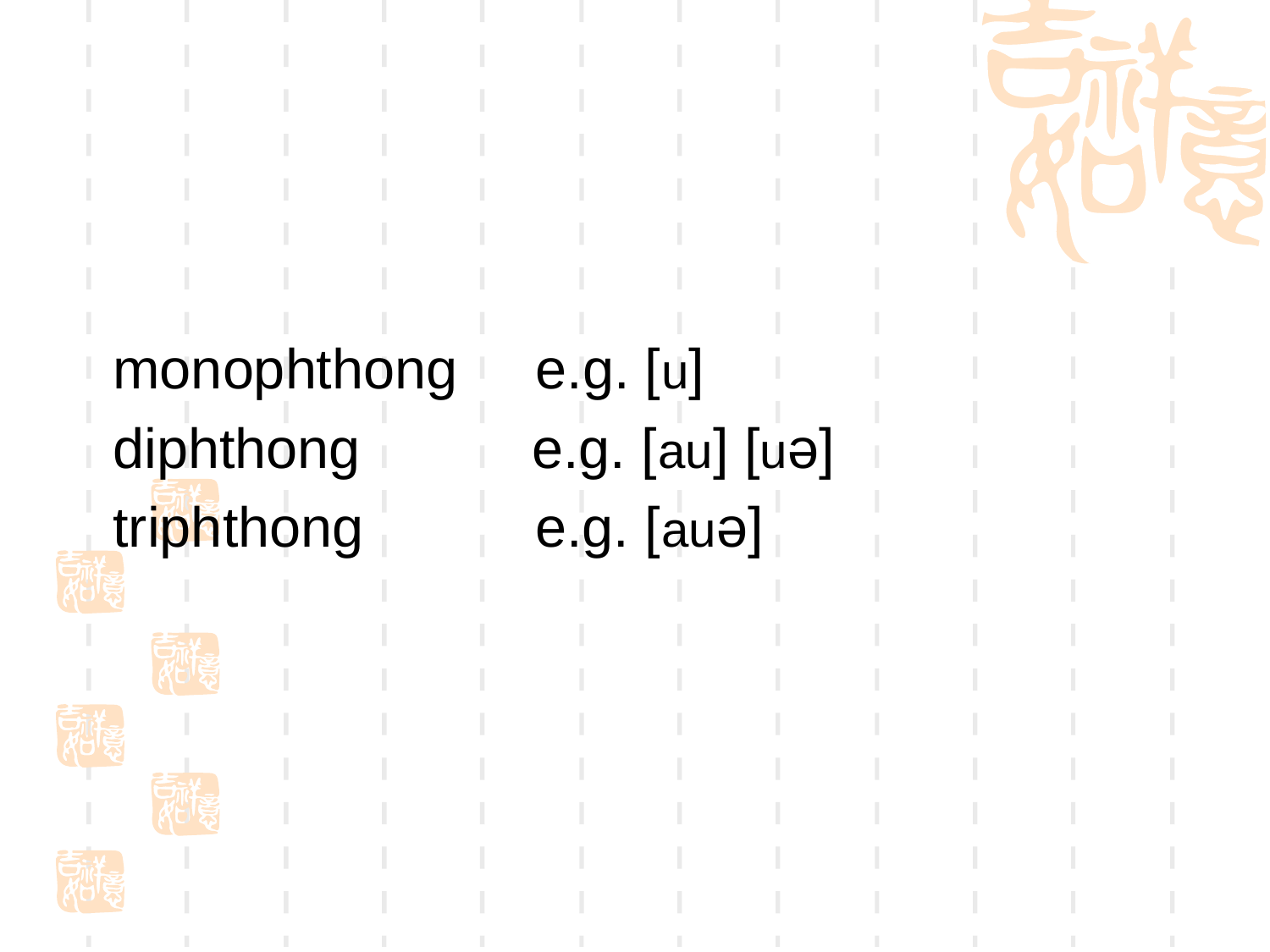

#

 monophthong     e.g. [u]
 diphthong           e.g. [au] [uə]
 triphthong           e.g. [auə]